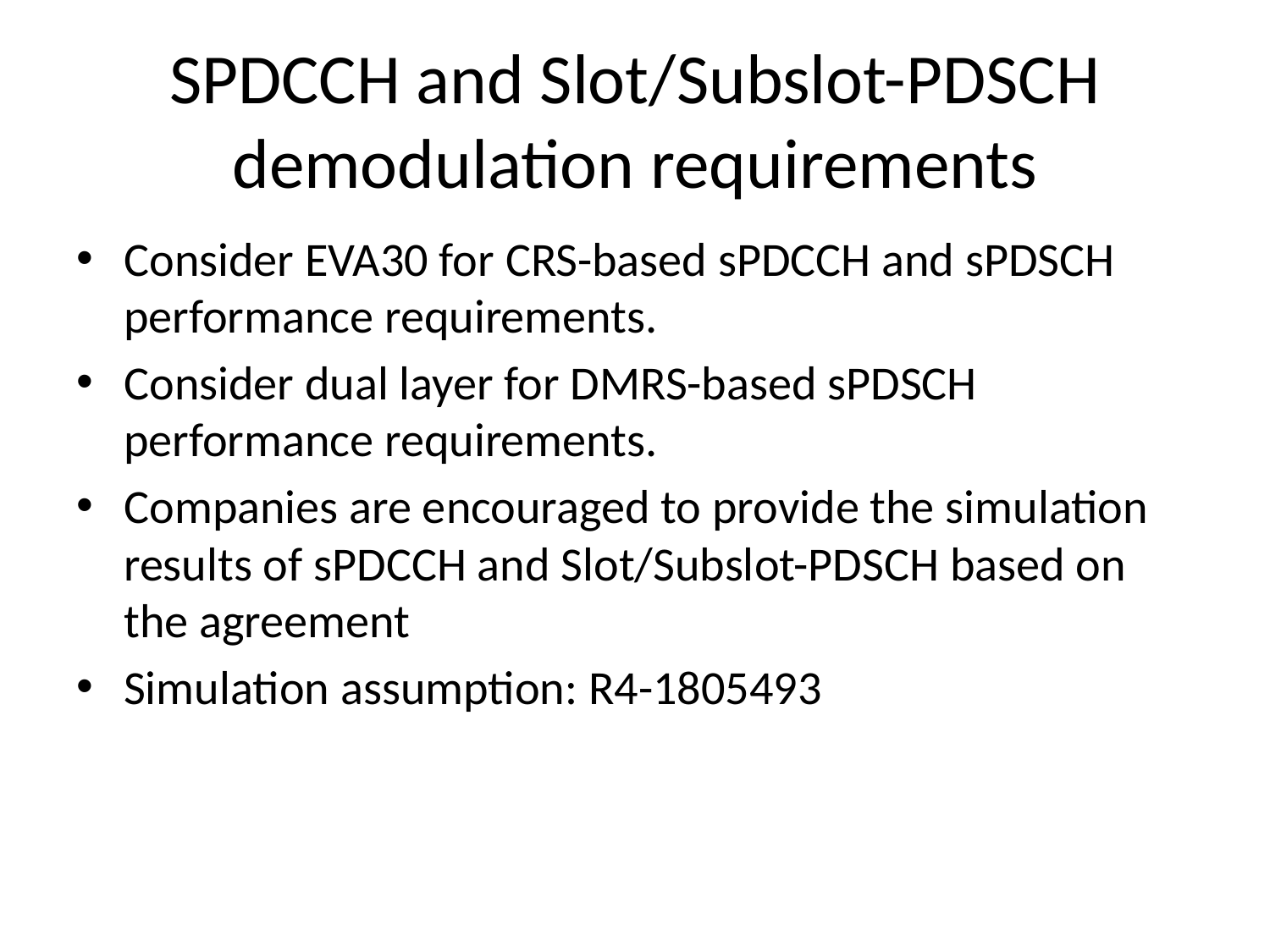

# SPDCCH and Slot/Subslot-PDSCH demodulation requirements
Consider EVA30 for CRS-based sPDCCH and sPDSCH performance requirements.
Consider dual layer for DMRS-based sPDSCH performance requirements.
Companies are encouraged to provide the simulation results of sPDCCH and Slot/Subslot-PDSCH based on the agreement
Simulation assumption: R4-1805493